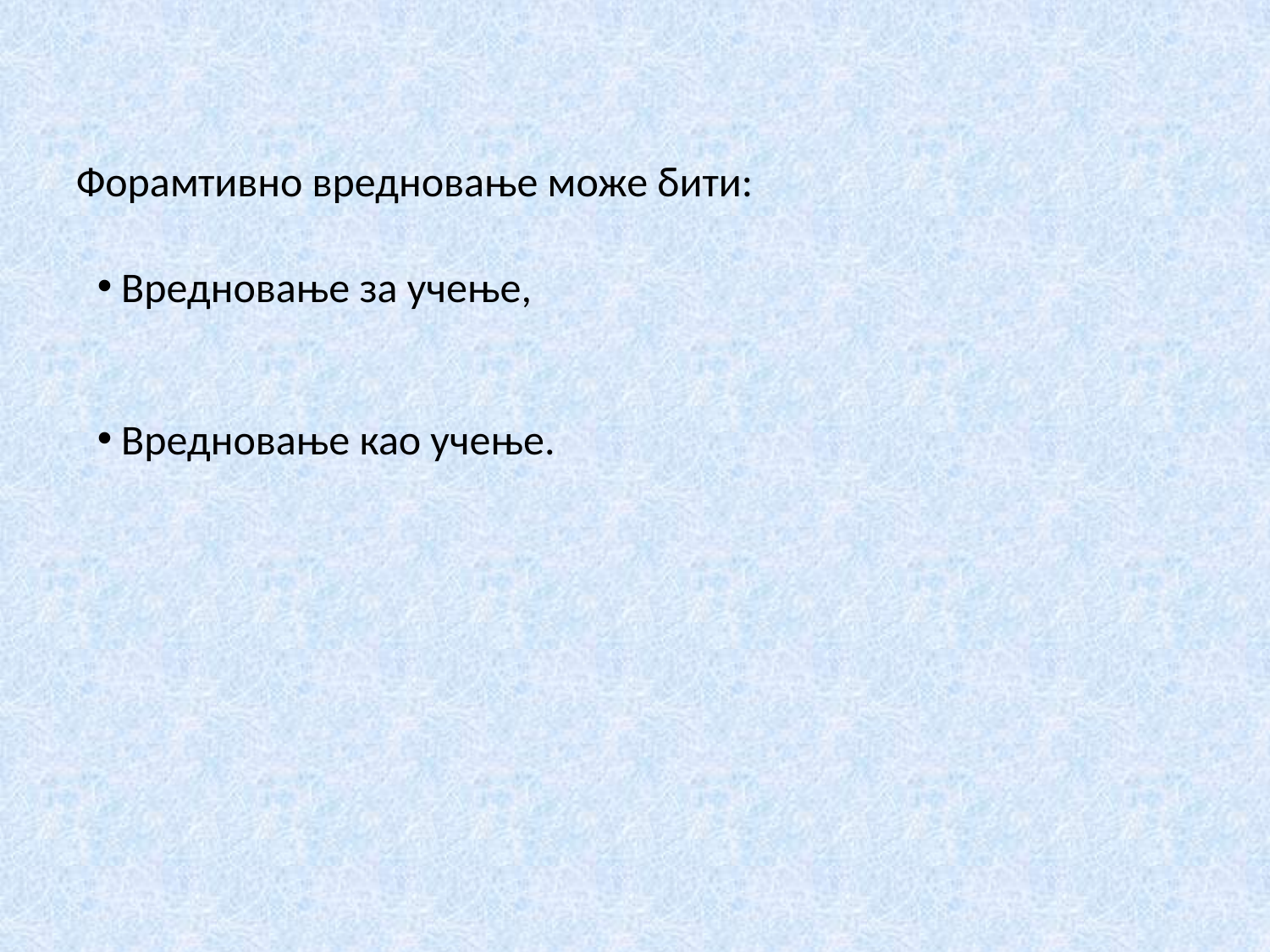

Форамтивно вредновање може бити:
Вредновање за учење,

Вредновање као учење.